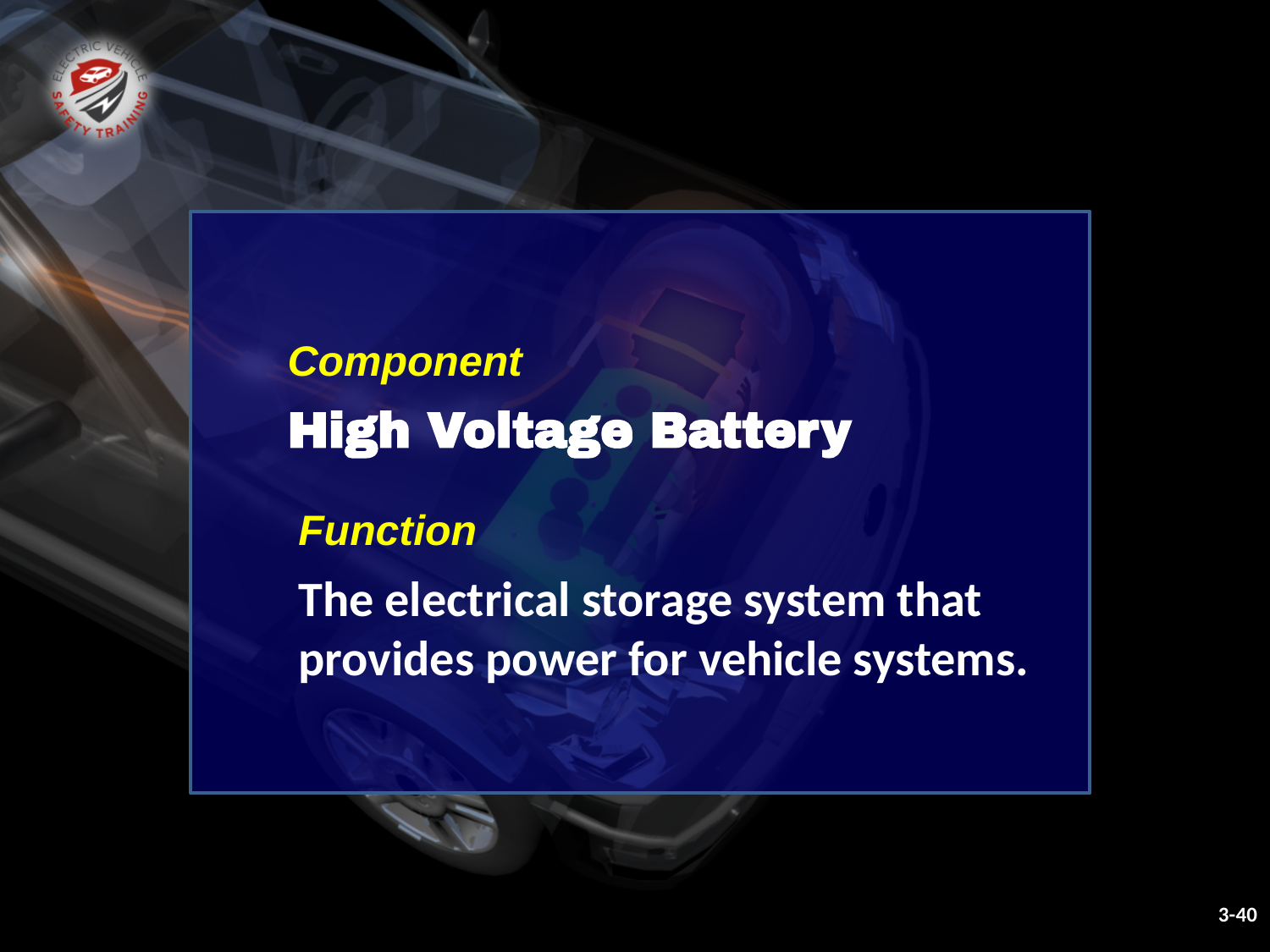

Component
High Voltage Battery
Function
The electrical storage system that provides power for vehicle systems.
3-40